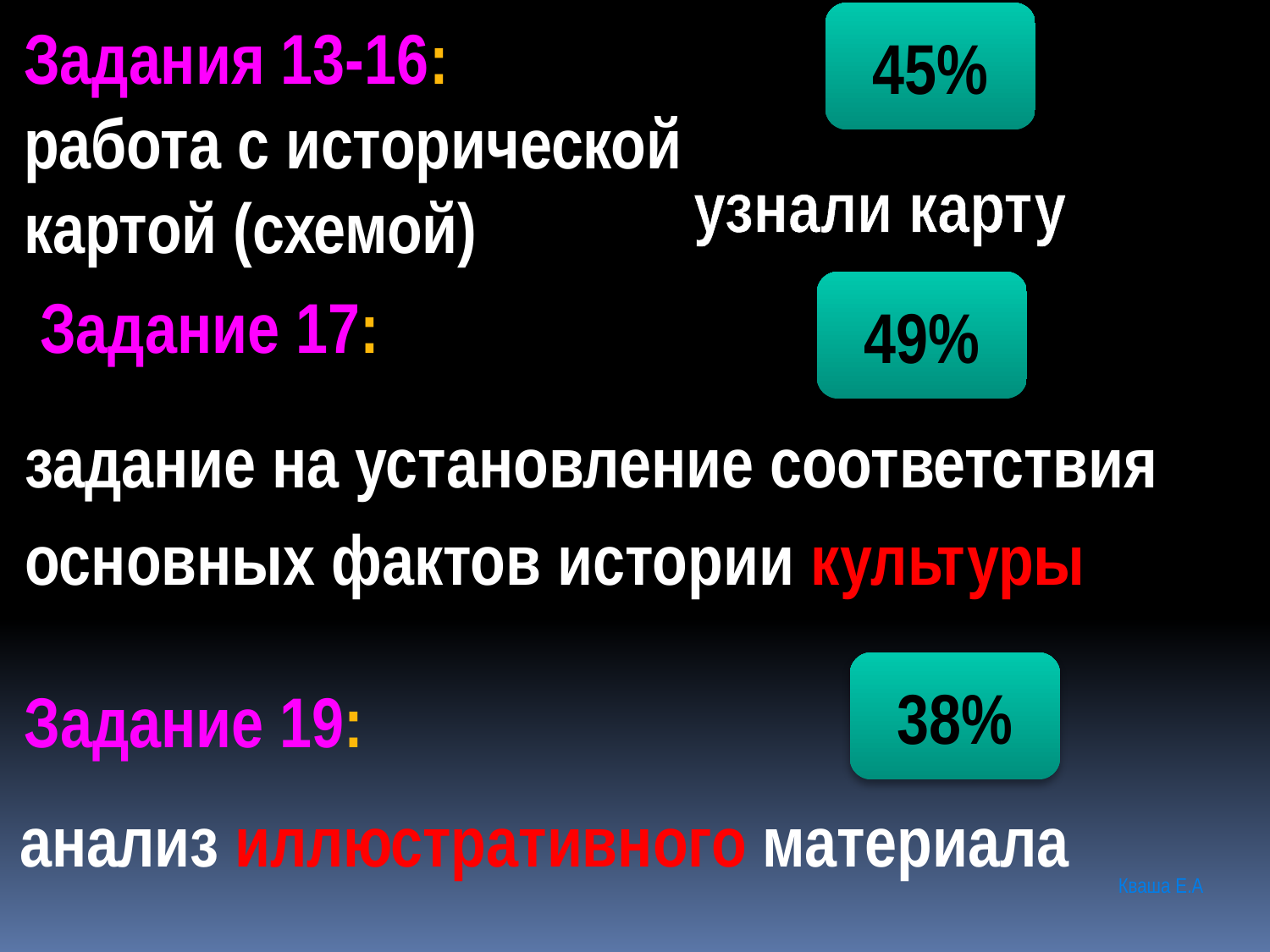

45%
Задания 13-16:
работа с исторической
картой (схемой)

узнали карту
49%
Задание 17:

задание на установление соответствия основных фактов истории культуры
38%
Задание 19:

анализ иллюстративного материала
Кваша Е.А